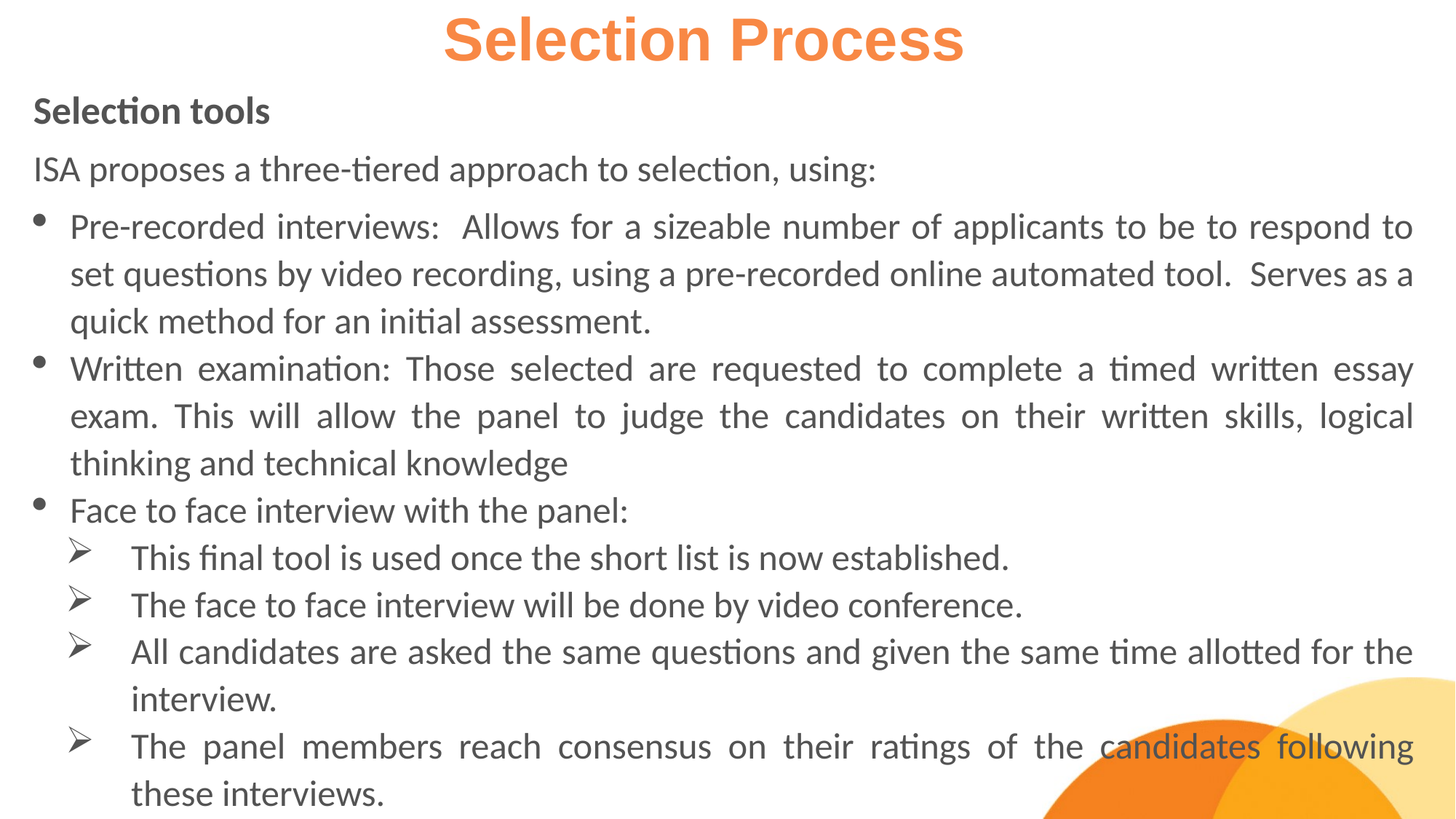

# Selection Process
Selection tools
ISA proposes a three-tiered approach to selection, using:
Pre-recorded interviews:  Allows for a sizeable number of applicants to be to respond to set questions by video recording, using a pre-recorded online automated tool.  Serves as a quick method for an initial assessment.
Written examination: Those selected are requested to complete a timed written essay exam. This will allow the panel to judge the candidates on their written skills, logical thinking and technical knowledge
Face to face interview with the panel:
This final tool is used once the short list is now established.
The face to face interview will be done by video conference.
All candidates are asked the same questions and given the same time allotted for the interview.
The panel members reach consensus on their ratings of the candidates following these interviews.